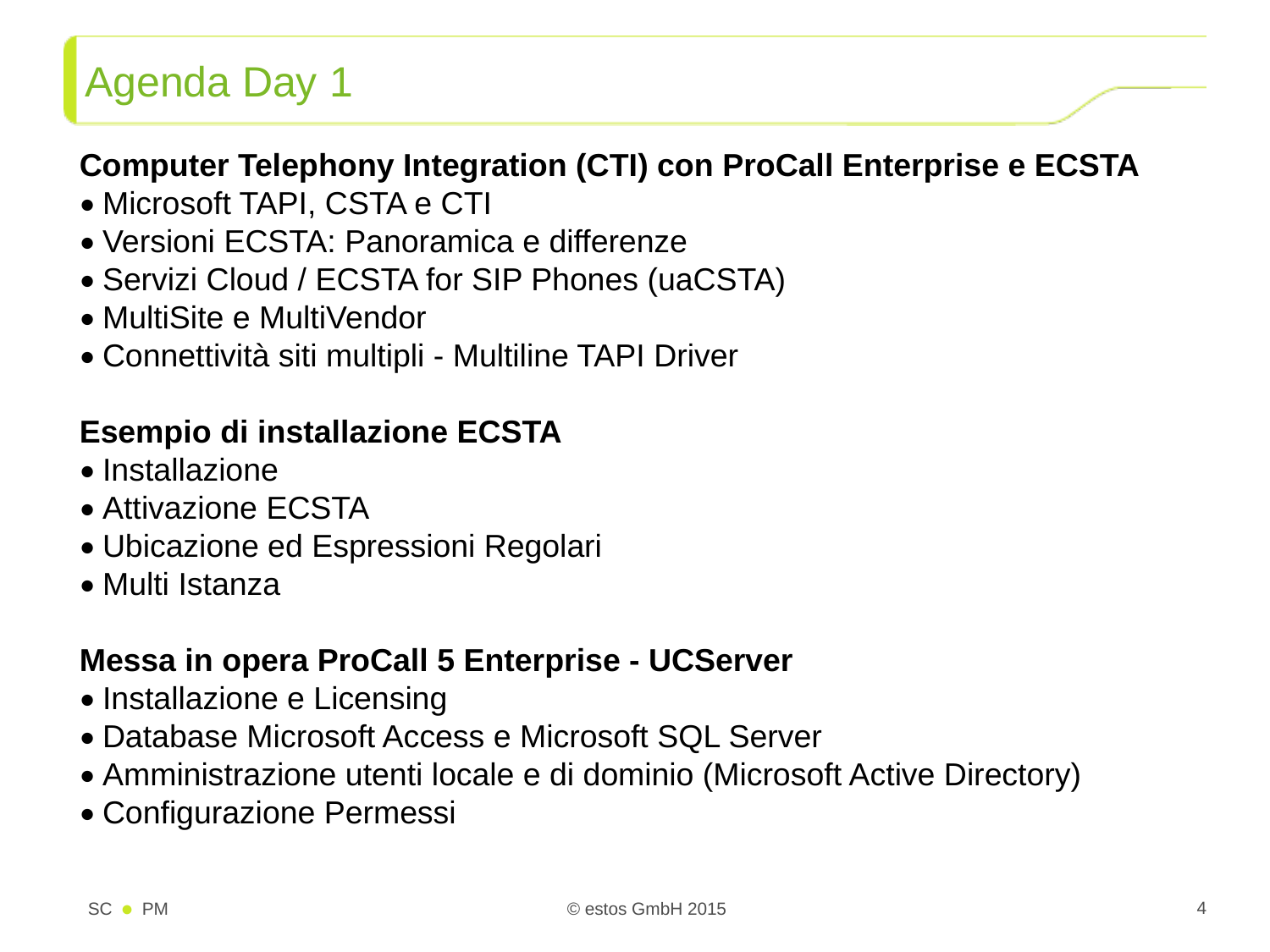

# Agenda Day 1

Computer Telephony Integration (CTI) con ProCall Enterprise e ECSTA
• Microsoft TAPI, CSTA e CTI
• Versioni ECSTA: Panoramica e differenze
• Servizi Cloud / ECSTA for SIP Phones (uaCSTA)
• MultiSite e MultiVendor
• Connettività siti multipli - Multiline TAPI Driver

Esempio di installazione ECSTA
• Installazione
• Attivazione ECSTA
• Ubicazione ed Espressioni Regolari
• Multi Istanza

Messa in opera ProCall 5 Enterprise - UCServer
• Installazione e Licensing
• Database Microsoft Access e Microsoft SQL Server
• Amministrazione utenti locale e di dominio (Microsoft Active Directory)
• Configurazione Permessi
SC
PM
4